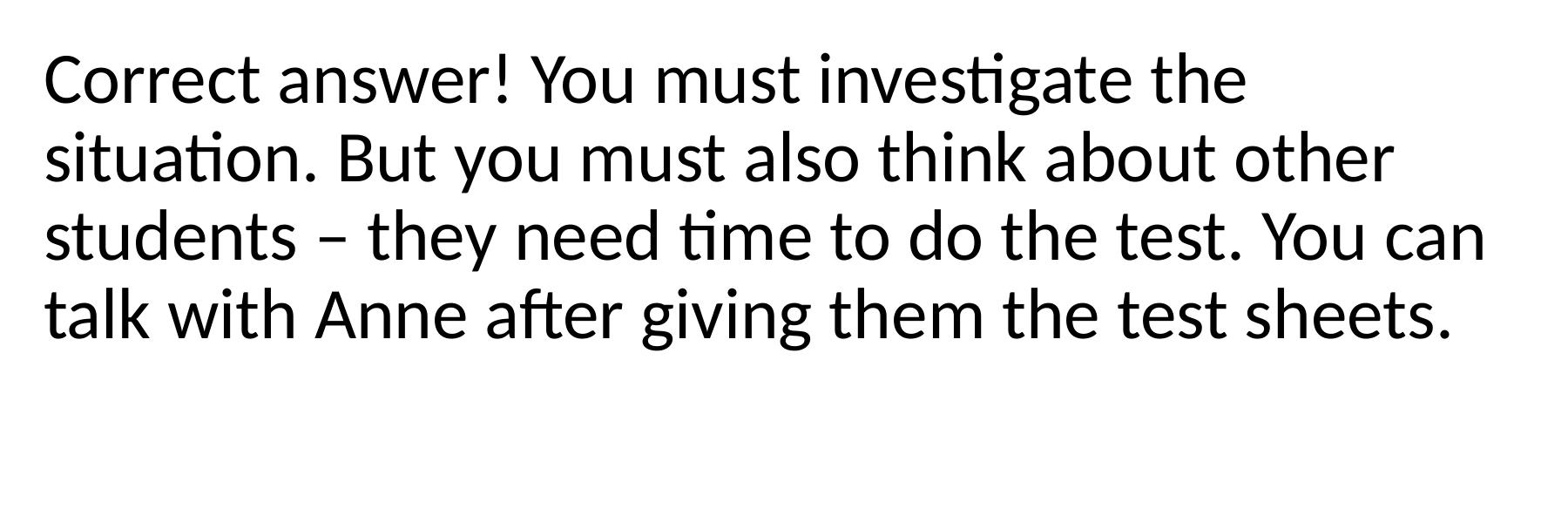

Correct answer! You must investigate the situation. But you must also think about other students – they need time to do the test. You can talk with Anne after giving them the test sheets.